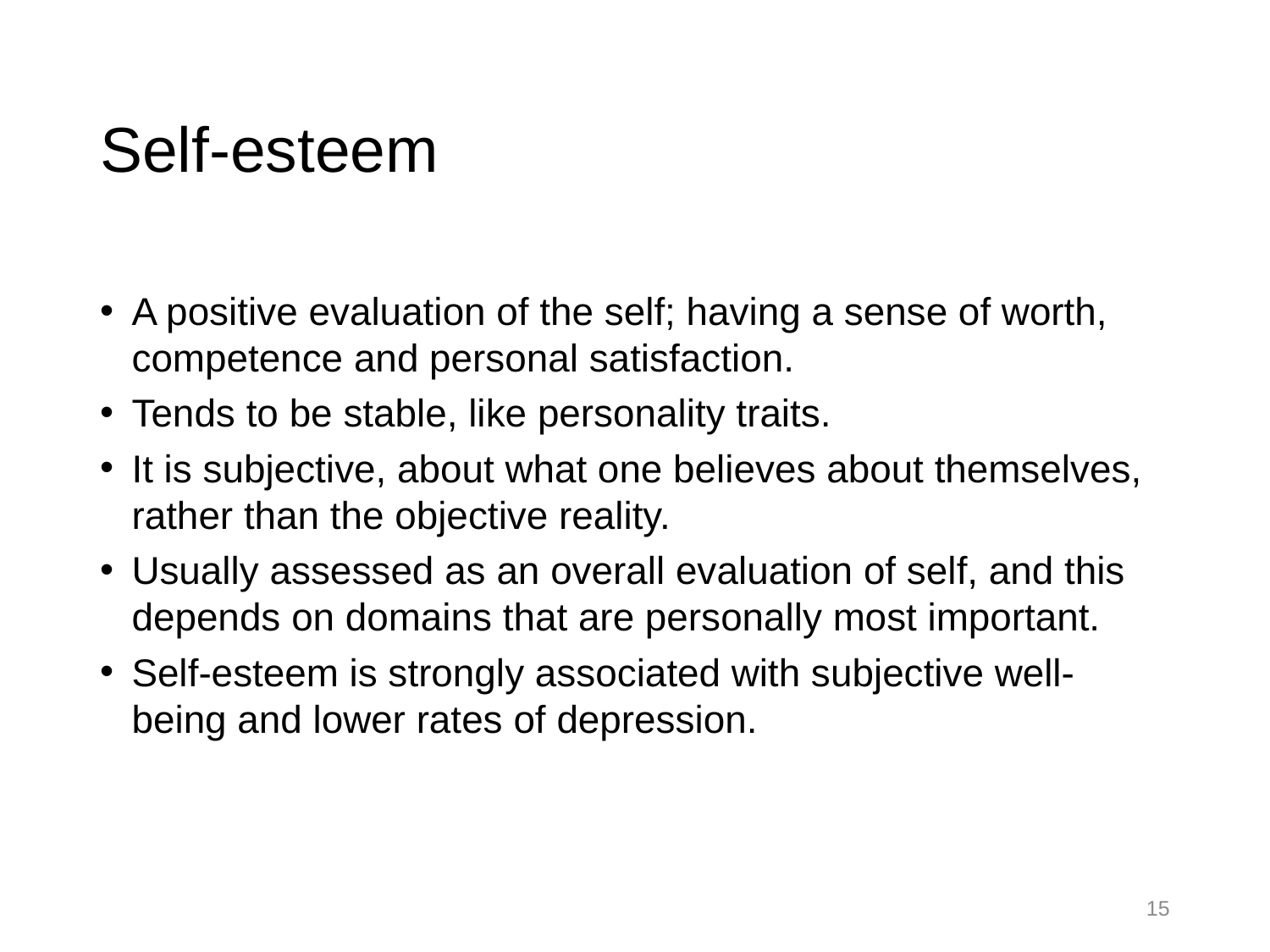

# Self-esteem
A positive evaluation of the self; having a sense of worth, competence and personal satisfaction.
Tends to be stable, like personality traits.
It is subjective, about what one believes about themselves, rather than the objective reality.
Usually assessed as an overall evaluation of self, and this depends on domains that are personally most important.
Self-esteem is strongly associated with subjective well-being and lower rates of depression.
15